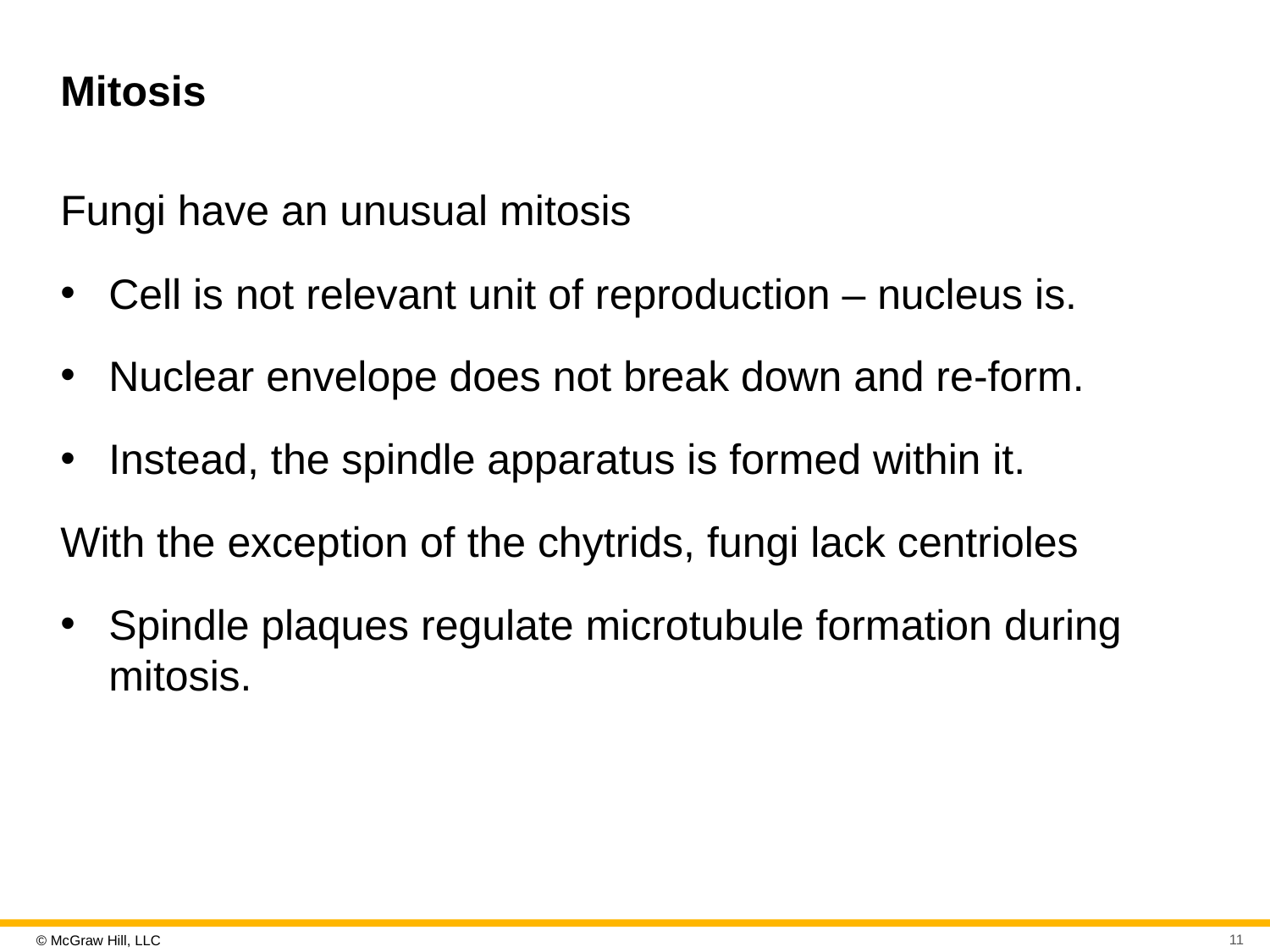

# Mitosis
Fungi have an unusual mitosis
Cell is not relevant unit of reproduction – nucleus is.
Nuclear envelope does not break down and re-form.
Instead, the spindle apparatus is formed within it.
With the exception of the chytrids, fungi lack centrioles
Spindle plaques regulate microtubule formation during mitosis.
11